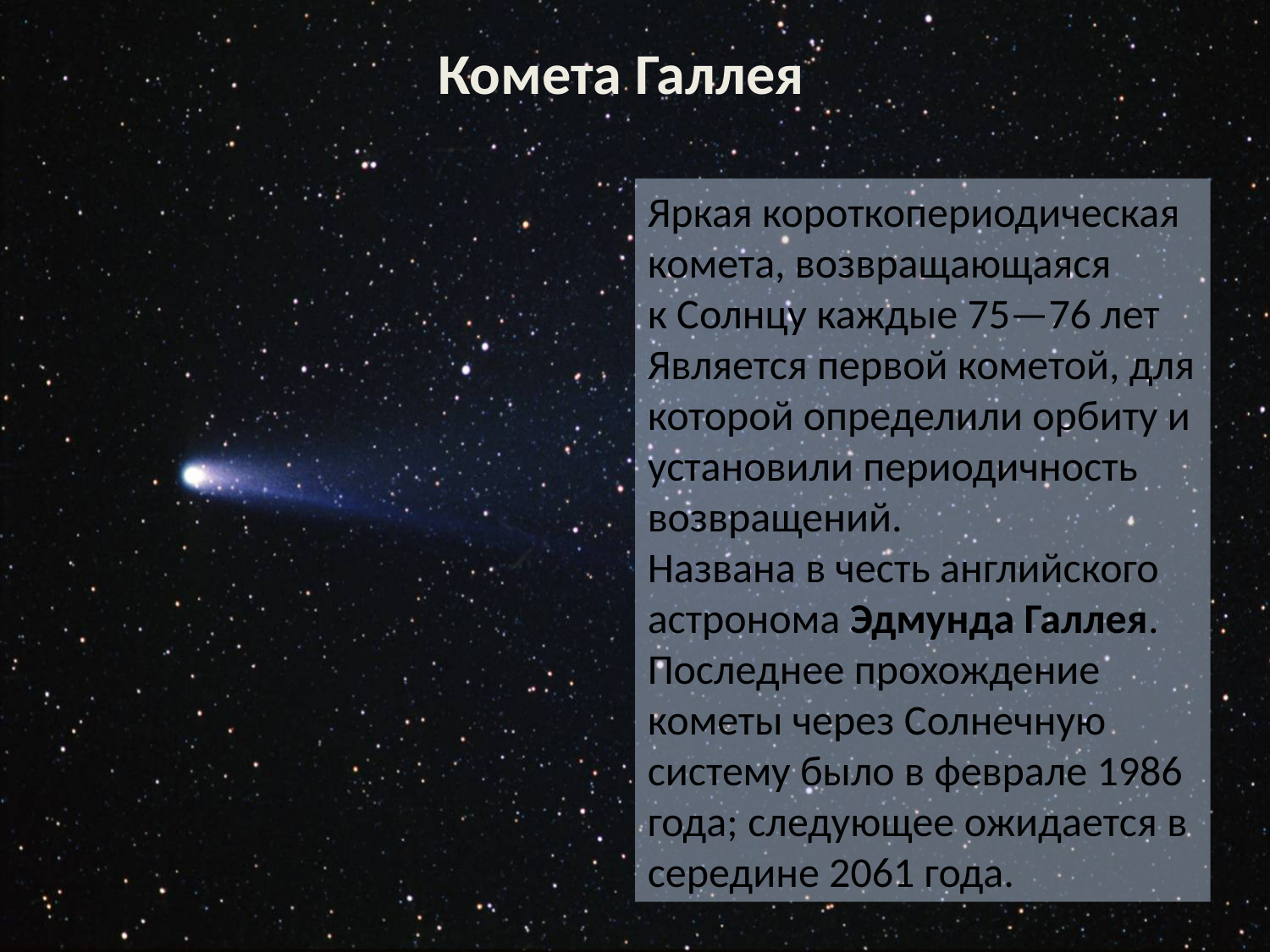

# Комета Галлея
Яркая короткопериодическая комета, возвращающаяся к Солнцу каждые 75—76 лет Является первой кометой, для которой определили орбиту и установили периодичность возвращений.
Названа в честь английского астронома Эдмунда Галлея.
Последнее прохождение кометы через Солнечную систему было в феврале 1986 года; следующее ожидается в середине 2061 года.